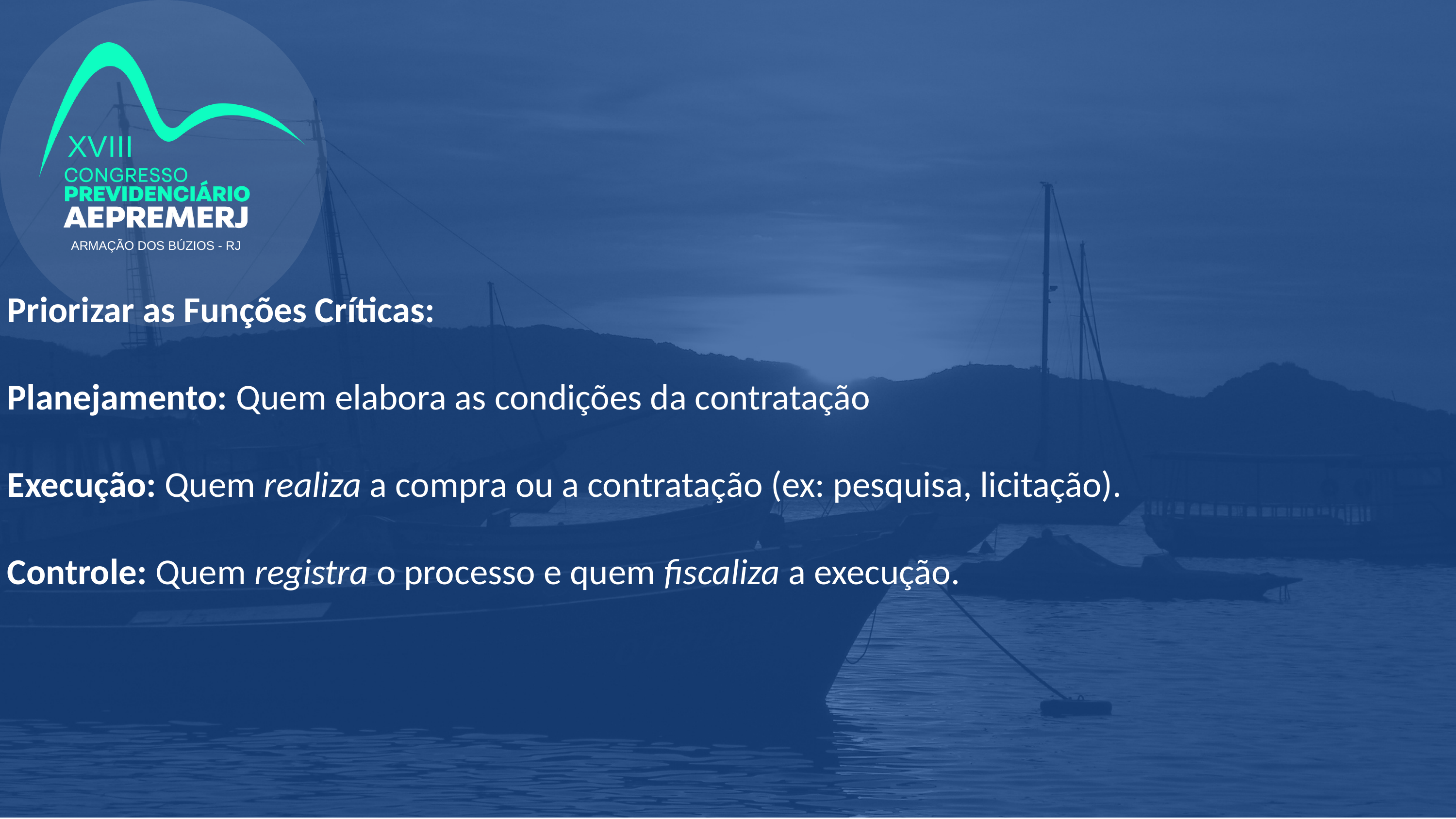

Priorizar as Funções Críticas:

Planejamento: Quem elabora as condições da contratação

Execução: Quem realiza a compra ou a contratação (ex: pesquisa, licitação).

Controle: Quem registra o processo e quem fiscaliza a execução.

XVIII

ARMAÇÃO DOS BÚZIOS - RJ